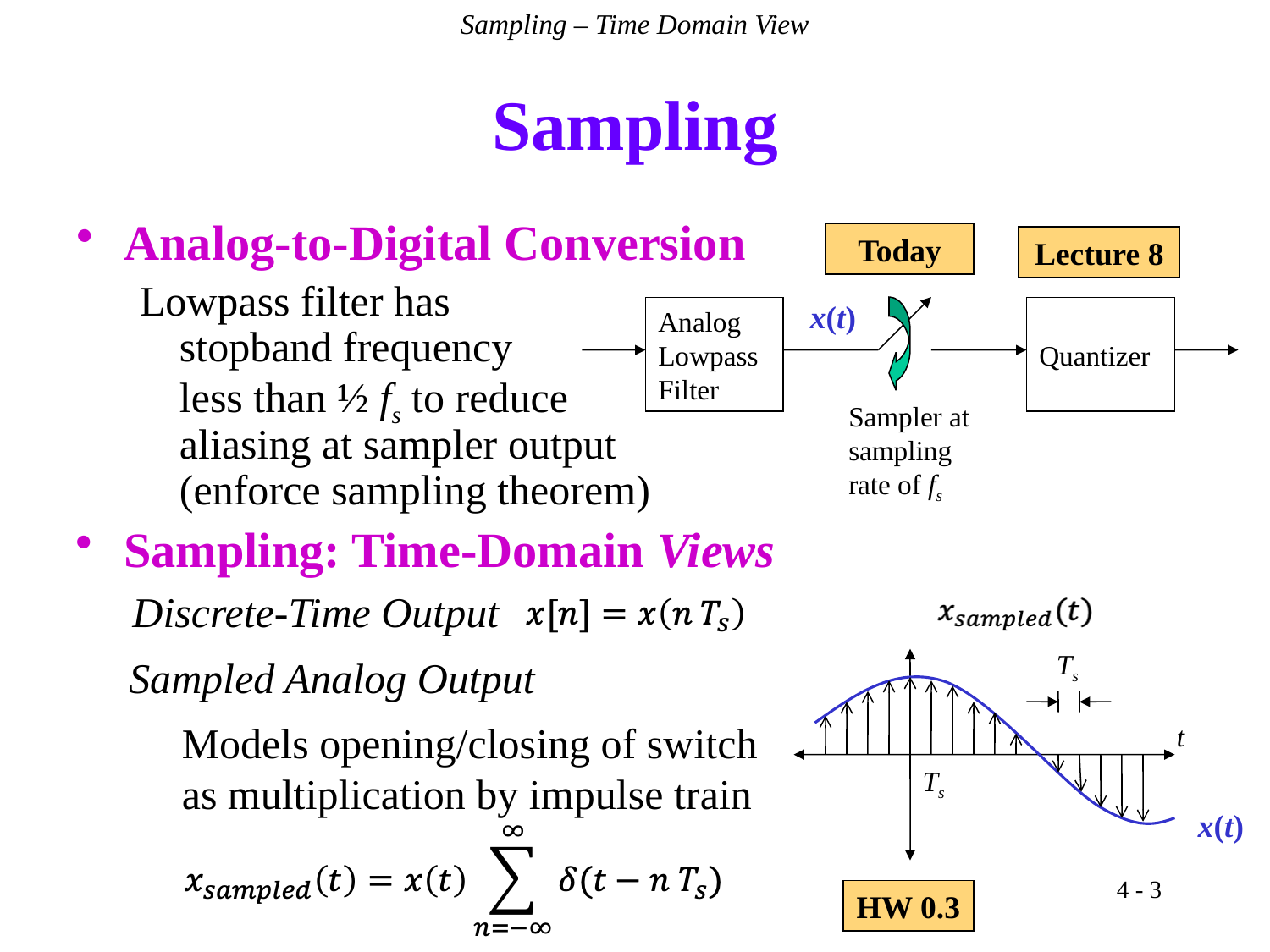

Sampling – Time Domain View
# Sampling
Analog-to-Digital Conversion
Lowpass filter has
stopband frequency
less than ½ fs to reduce
aliasing at sampler output
(enforce sampling theorem)
Today
Lecture 8
x(t)

Analog Lowpass Filter
Quantizer

Sampler at sampling rate of fs
Sampling: Time-Domain Views
Discrete-Time Output

Ts

t

Ts
x(t)

Sampled Analog Output
Models opening/closing of switch as multiplication by impulse train

4 - 3
HW 0.3